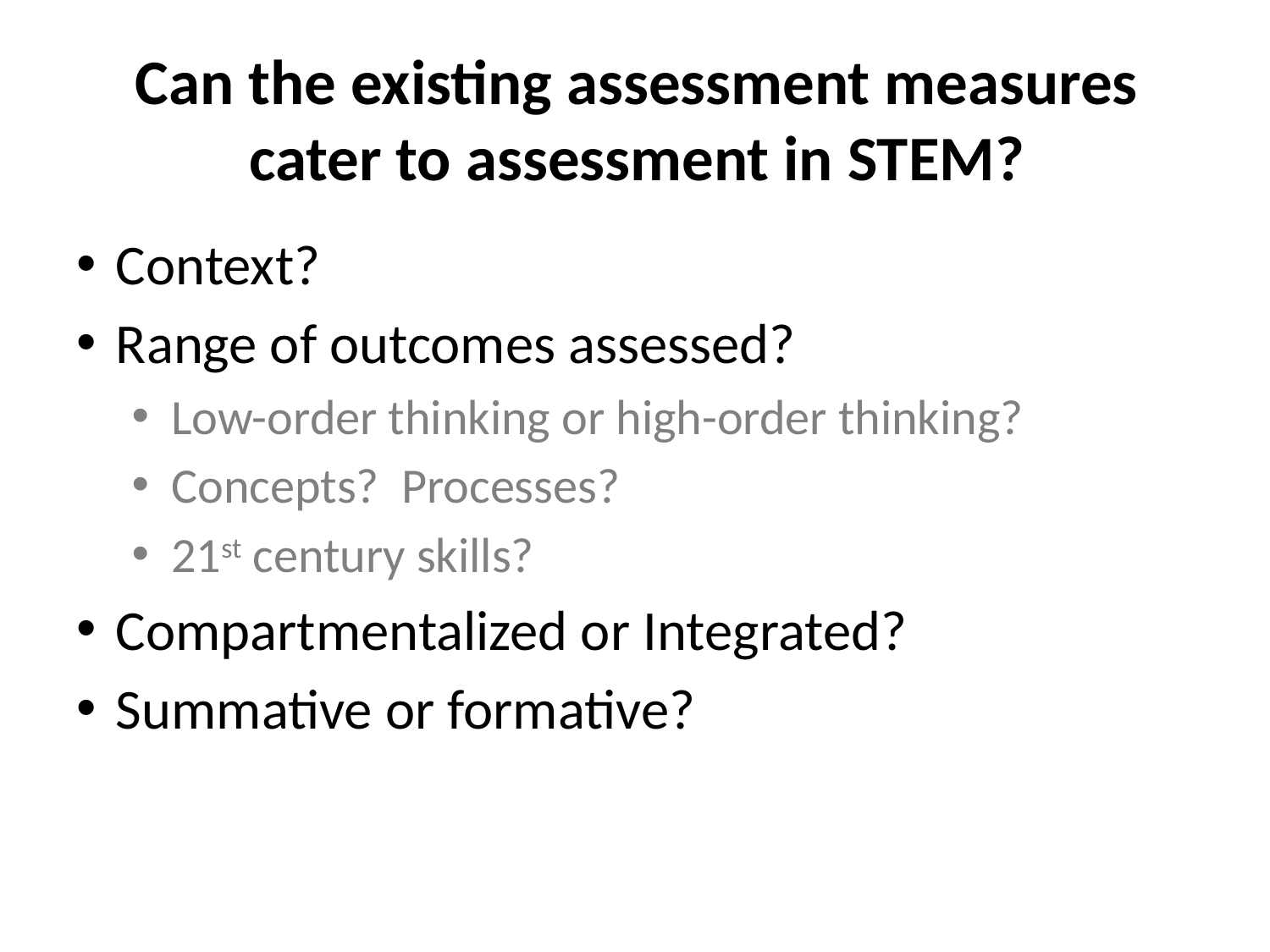

# Can the existing assessment measures cater to assessment in STEM?
Context?
Range of outcomes assessed?
Low-order thinking or high-order thinking?
Concepts?  Processes?
21st century skills?
Compartmentalized or Integrated?
Summative or formative?